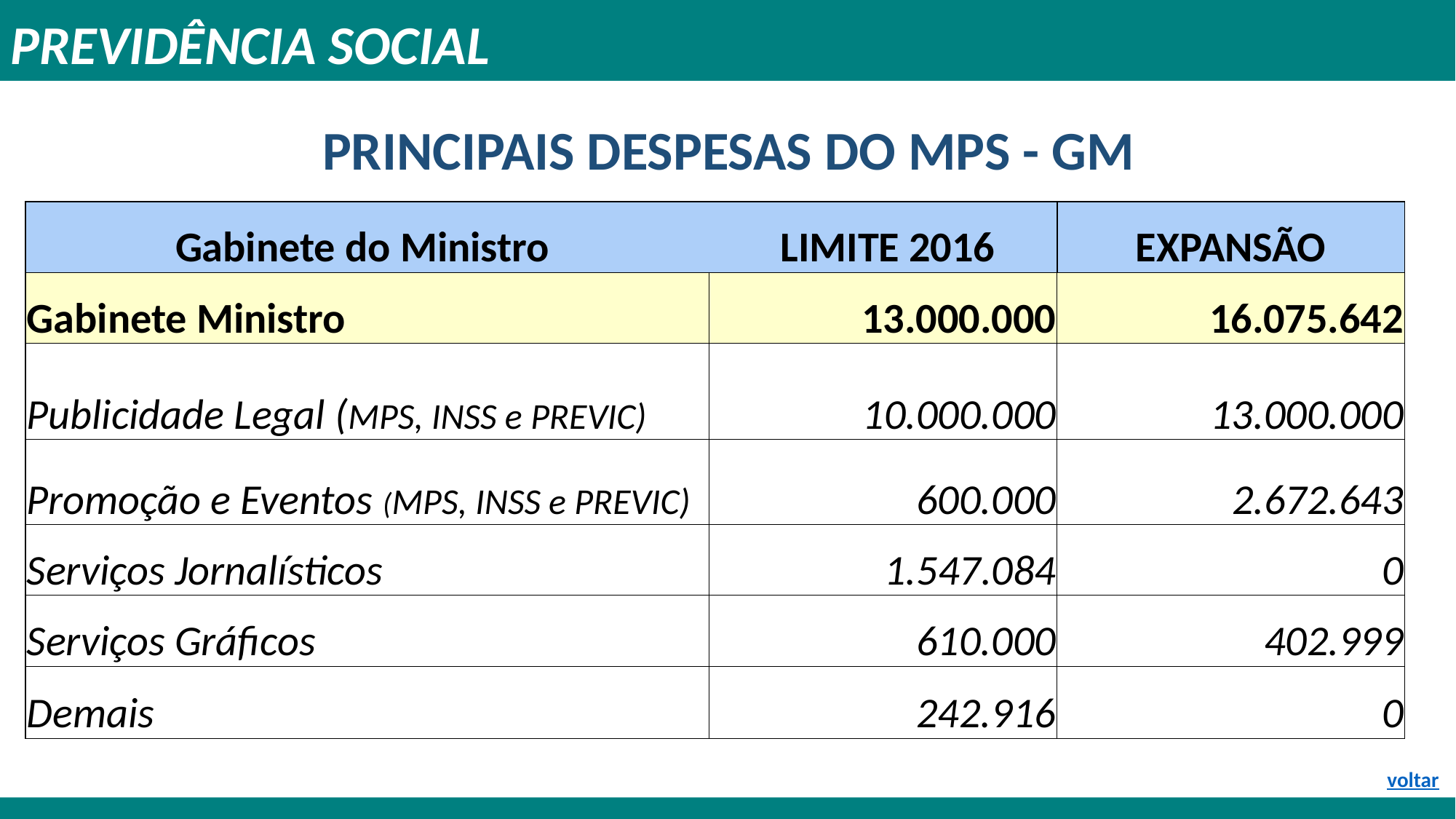

PREVIDÊNCIA SOCIAL
# PRINCIPAIS DESPESAS DO MPS - GM
| Gabinete do Ministro | LIMITE 2016 | EXPANSÃO |
| --- | --- | --- |
| Gabinete Ministro | 13.000.000 | 16.075.642 |
| Publicidade Legal (MPS, INSS e PREVIC) | 10.000.000 | 13.000.000 |
| Promoção e Eventos (MPS, INSS e PREVIC) | 600.000 | 2.672.643 |
| Serviços Jornalísticos | 1.547.084 | 0 |
| Serviços Gráficos | 610.000 | 402.999 |
| Demais | 242.916 | 0 |
voltar